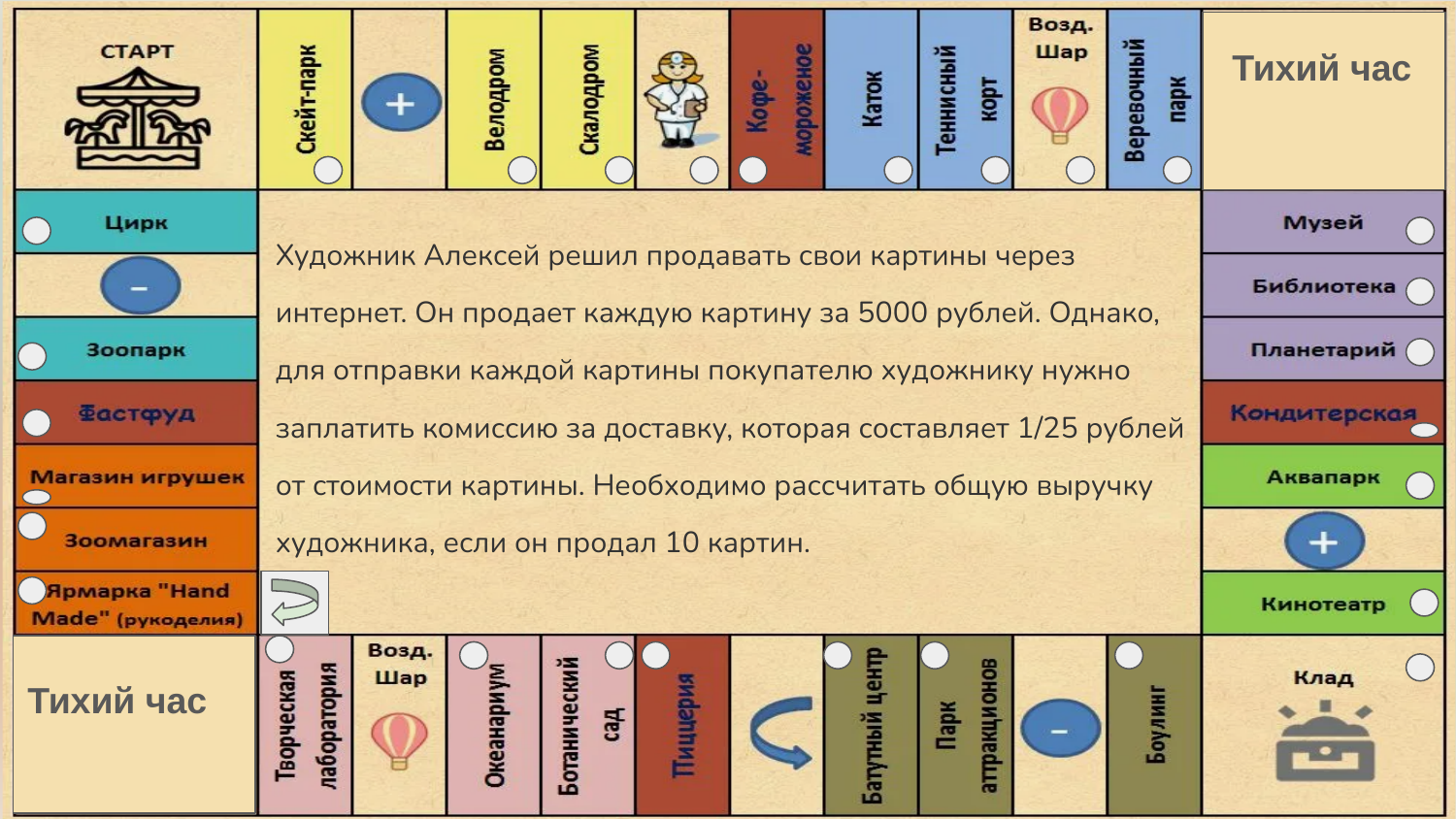

Тихий час

Художник Алексей решил продавать свои картины через интернет. Он продает каждую картину за 5000 рублей. Однако, для отправки каждой картины покупателю художнику нужно заплатить комиссию за доставку, которая составляет 1/25 рублей от стоимости картины. Необходимо рассчитать общую выручку художника, если он продал 10 картин.

Тихий час